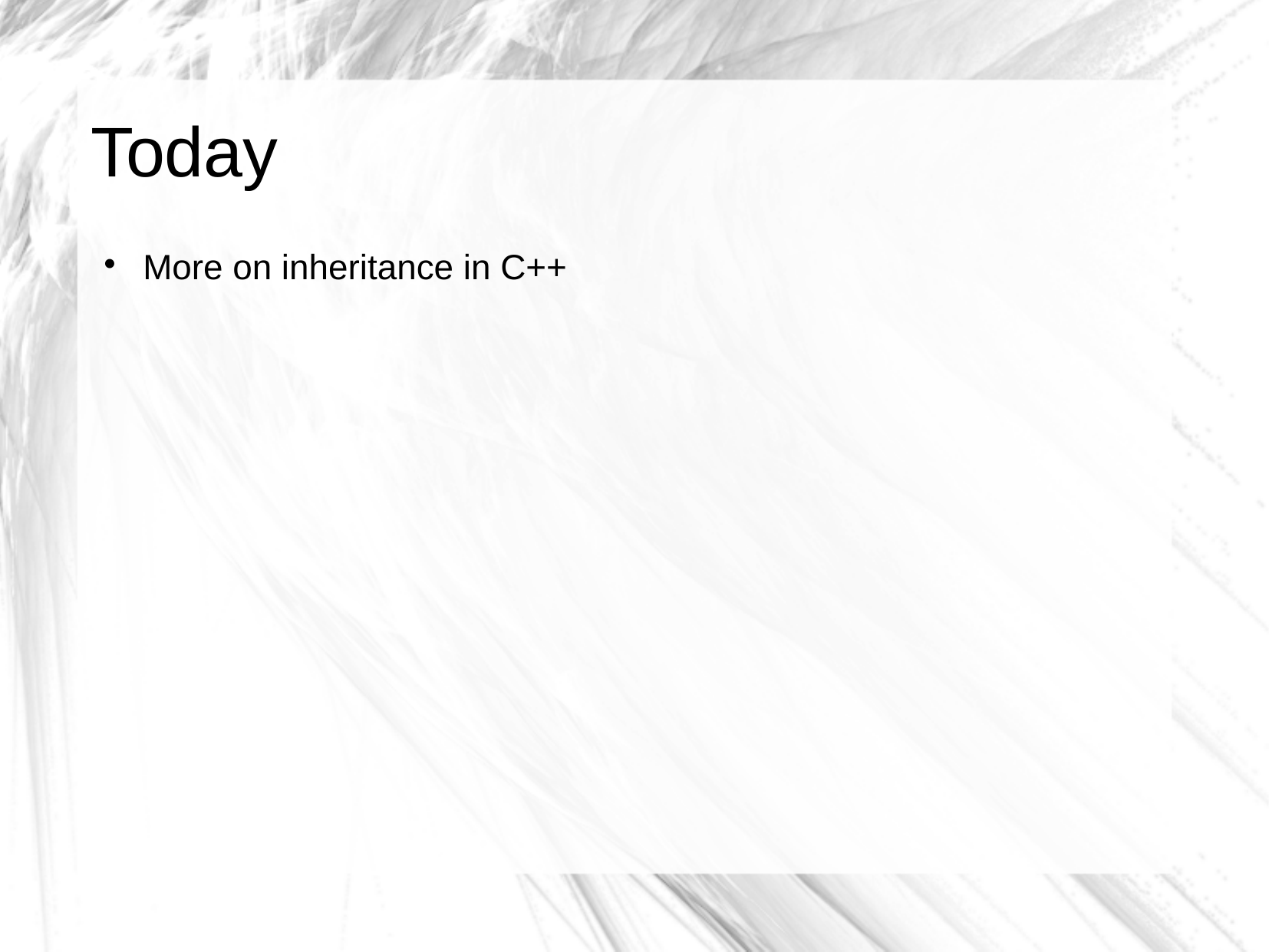

# Today
More on inheritance in C++